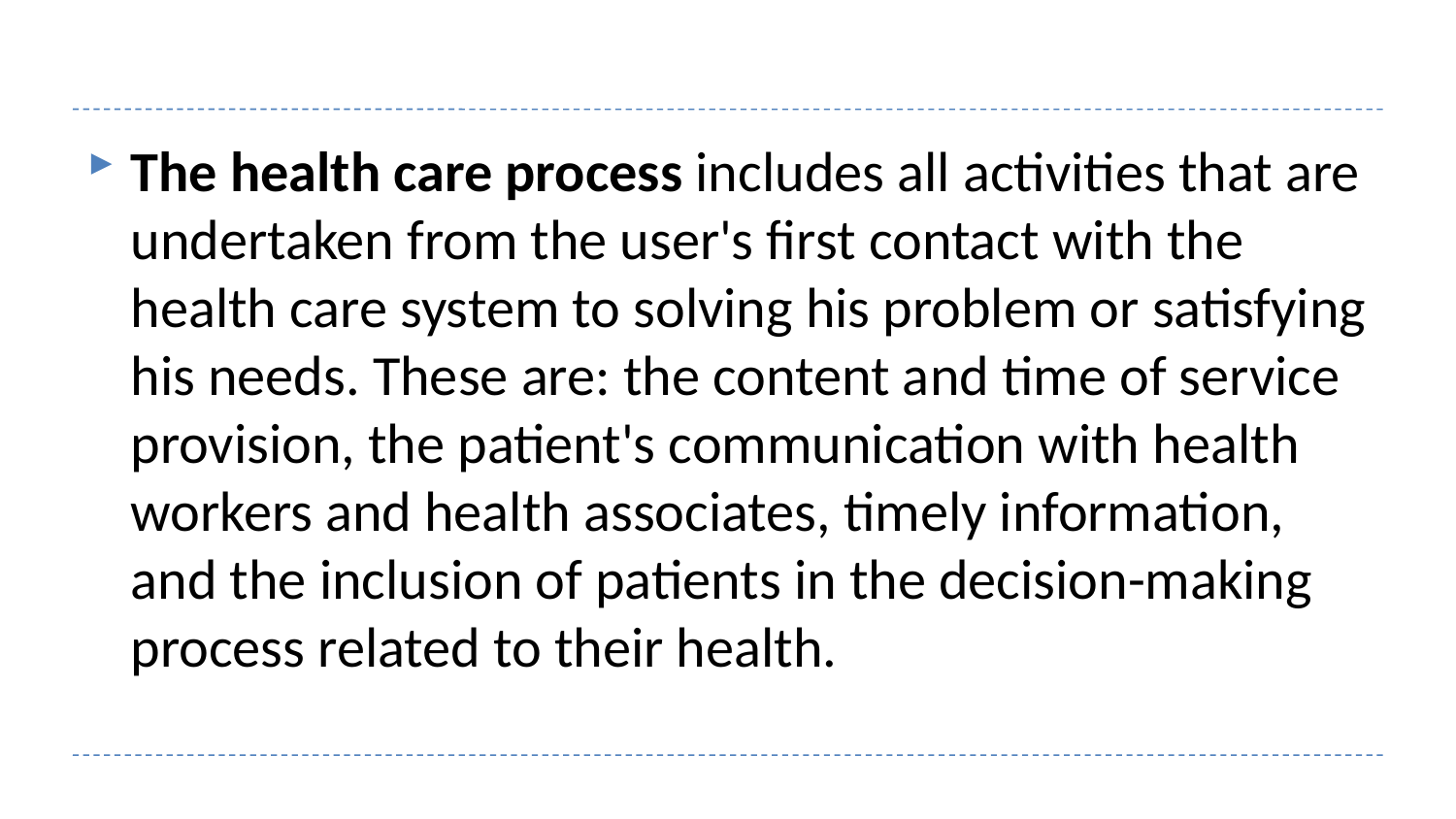

#
The health care process includes all activities that are undertaken from the user's first contact with the health care system to solving his problem or satisfying his needs. These are: the content and time of service provision, the patient's communication with health workers and health associates, timely information, and the inclusion of patients in the decision-making process related to their health.